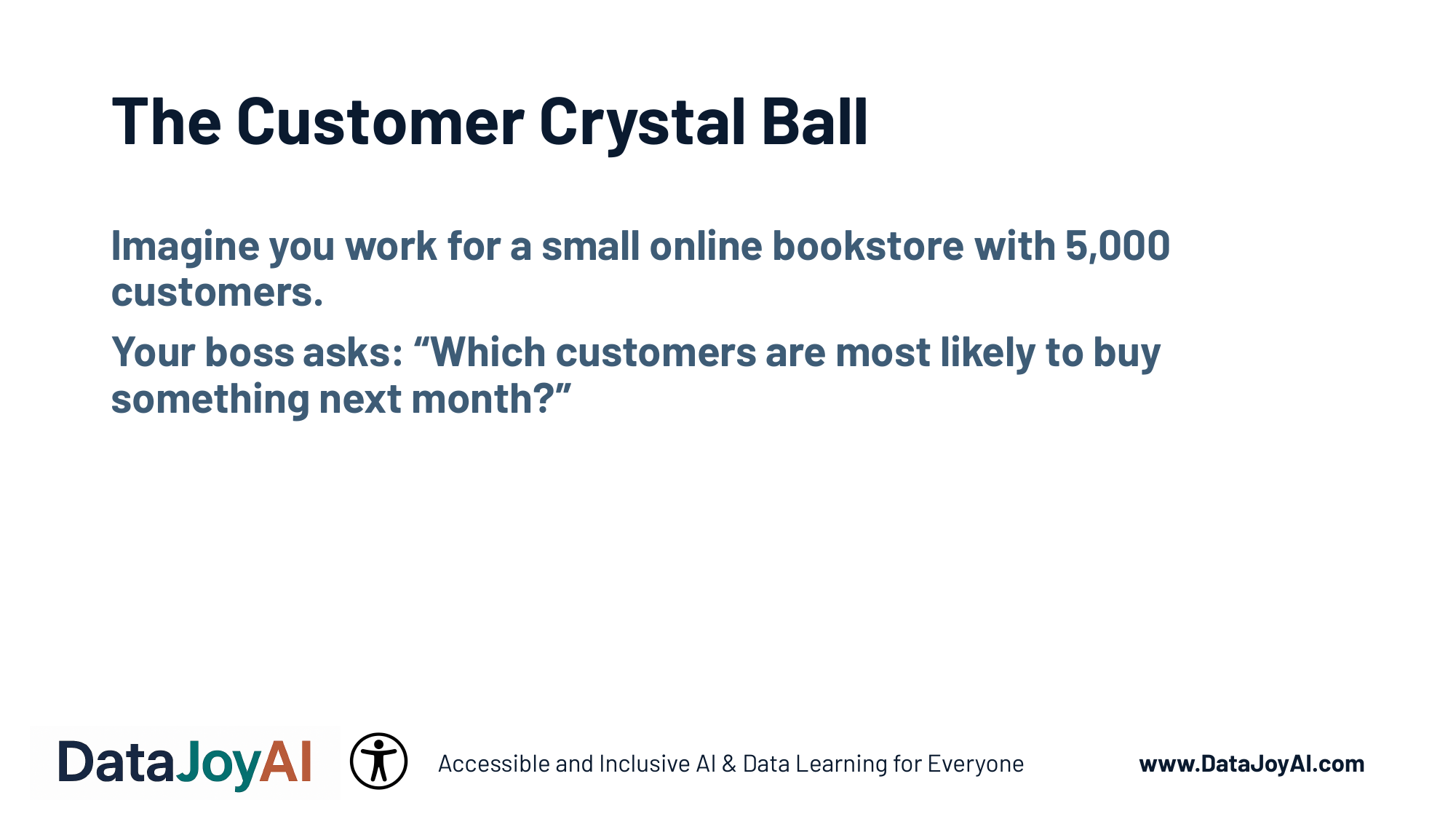

# The Customer Crystal Ball
Imagine you work for a small online bookstore with 5,000 customers.
Your boss asks: “Which customers are most likely to buy something next month?”